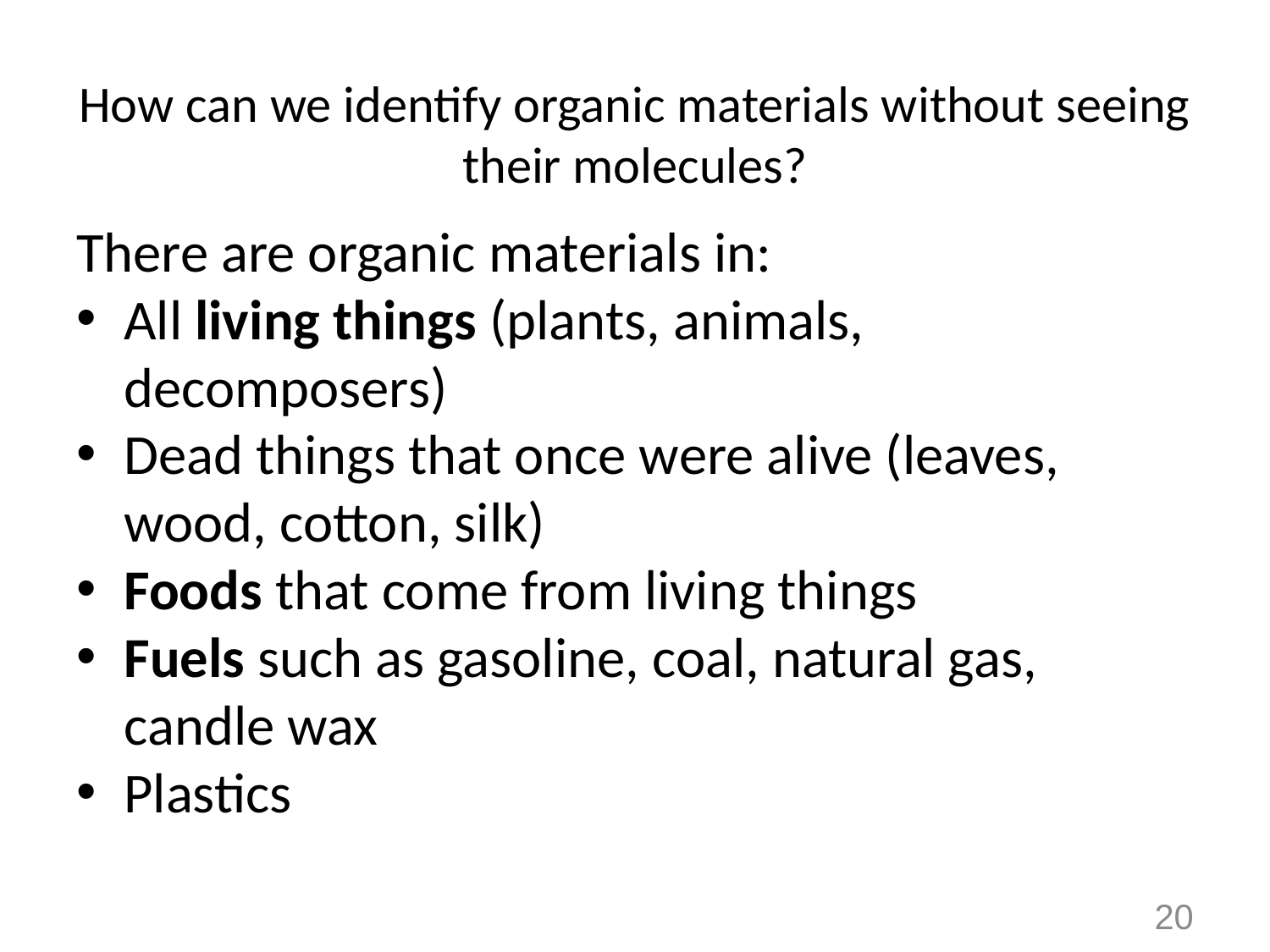

# How can we identify organic materials without seeing their molecules?
There are organic materials in:
All living things (plants, animals, decomposers)
Dead things that once were alive (leaves, wood, cotton, silk)
Foods that come from living things
Fuels such as gasoline, coal, natural gas, candle wax
Plastics
20